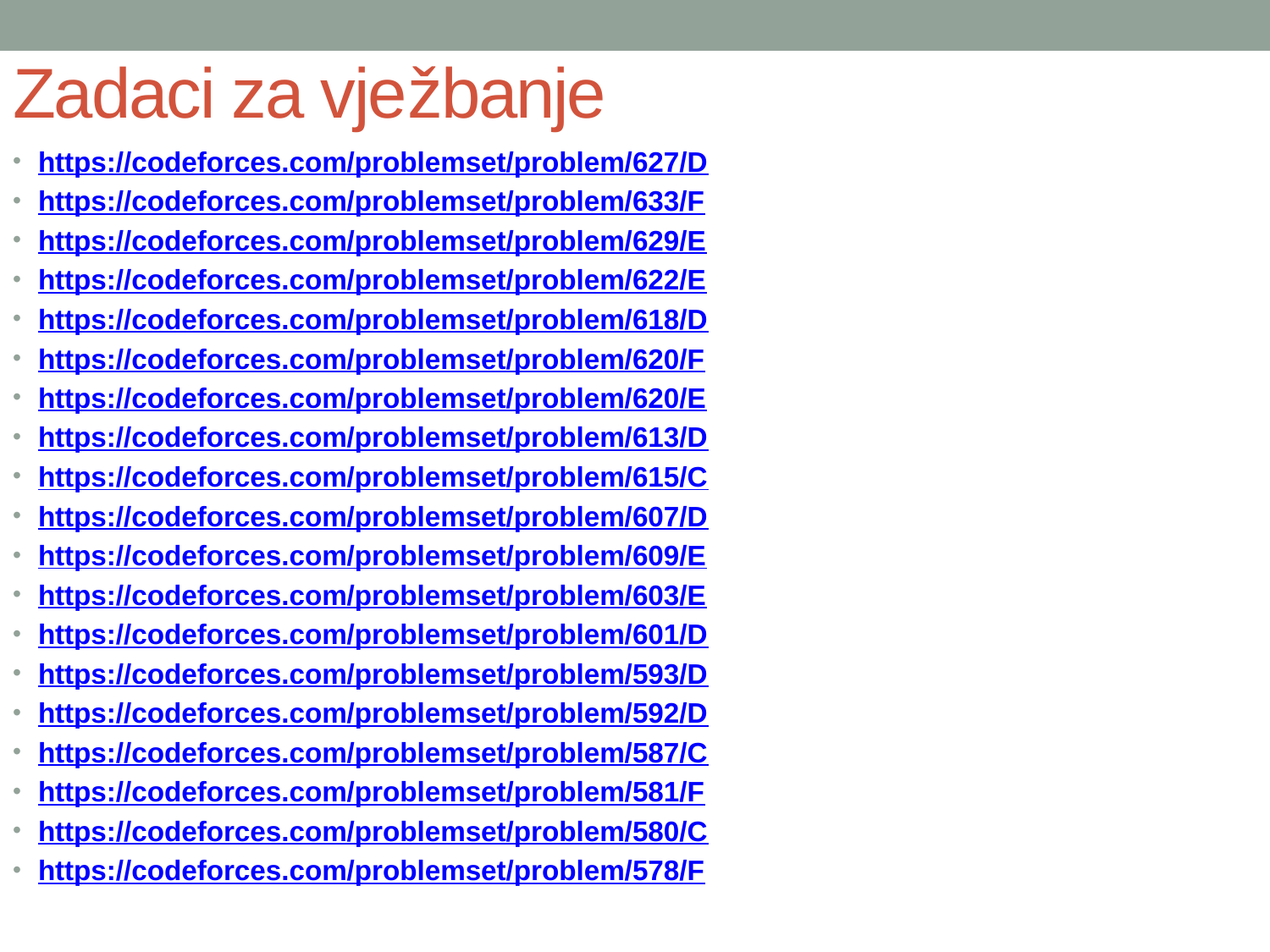

# Zadaci za vježbanje
https://codeforces.com/problemset/problem/627/D
https://codeforces.com/problemset/problem/633/F
https://codeforces.com/problemset/problem/629/E
https://codeforces.com/problemset/problem/622/E
https://codeforces.com/problemset/problem/618/D
https://codeforces.com/problemset/problem/620/F
https://codeforces.com/problemset/problem/620/E
https://codeforces.com/problemset/problem/613/D
https://codeforces.com/problemset/problem/615/C
https://codeforces.com/problemset/problem/607/D
https://codeforces.com/problemset/problem/609/E
https://codeforces.com/problemset/problem/603/E
https://codeforces.com/problemset/problem/601/D
https://codeforces.com/problemset/problem/593/D
https://codeforces.com/problemset/problem/592/D
https://codeforces.com/problemset/problem/587/C
https://codeforces.com/problemset/problem/581/F
https://codeforces.com/problemset/problem/580/C
https://codeforces.com/problemset/problem/578/F